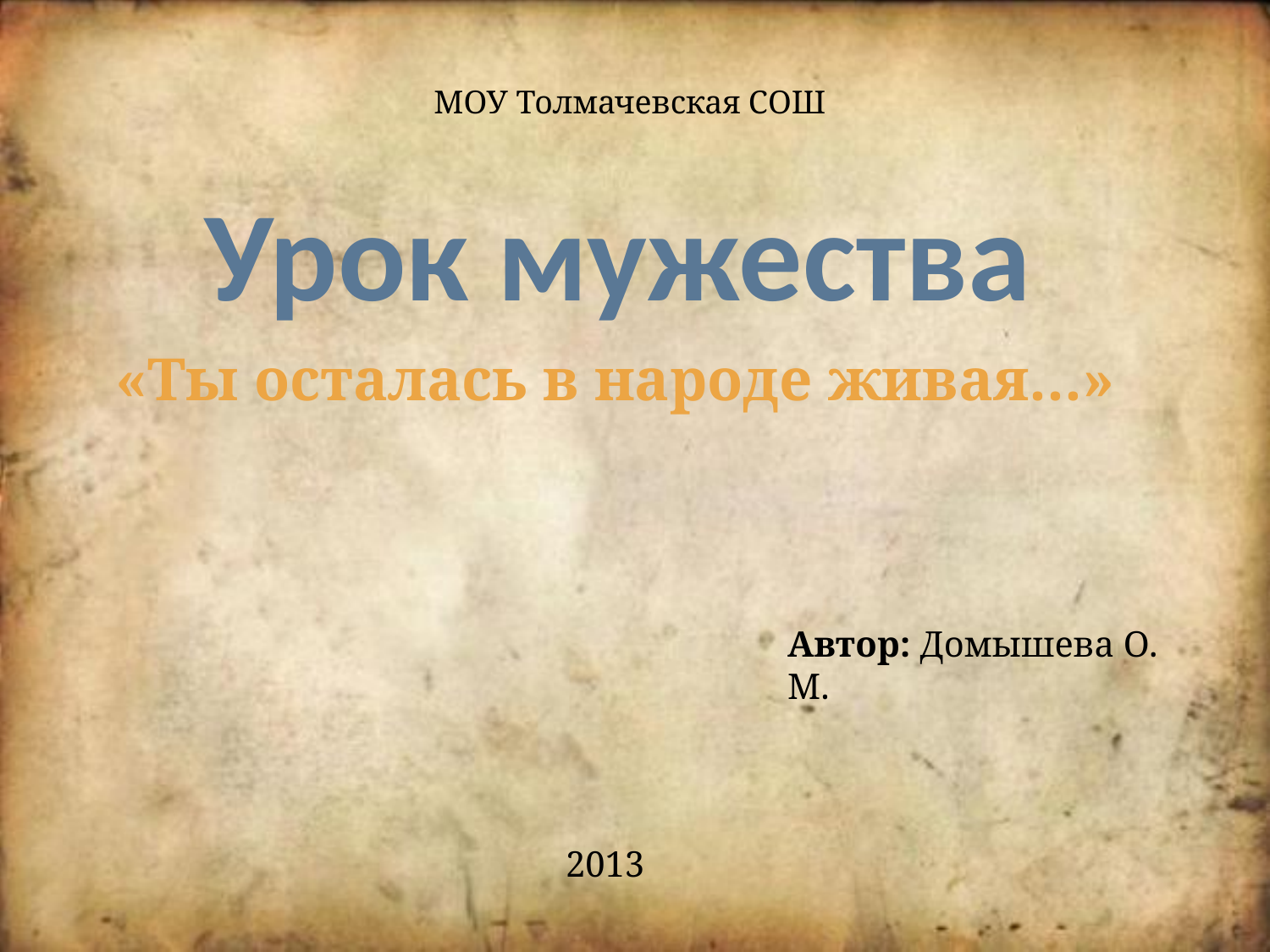

МОУ Толмачевская СОШ
# Урок мужества
«Ты осталась в народе живая…»
Автор: Домышева О. М.
2013